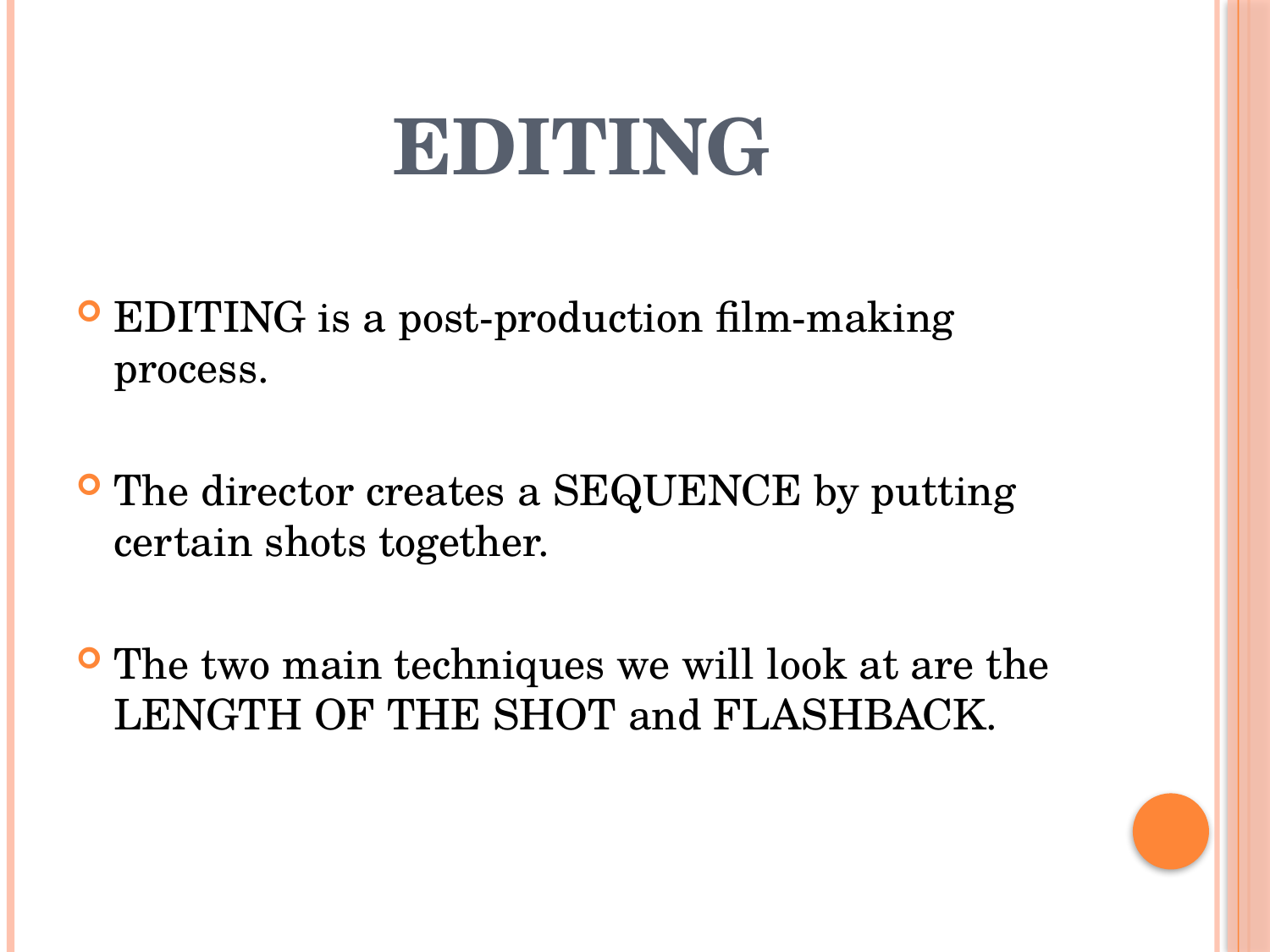

# Editing

EDITING is a post-production film-making process.

The director creates a SEQUENCE by putting certain shots together.

The two main techniques we will look at are the LENGTH OF THE SHOT and FLASHBACK.